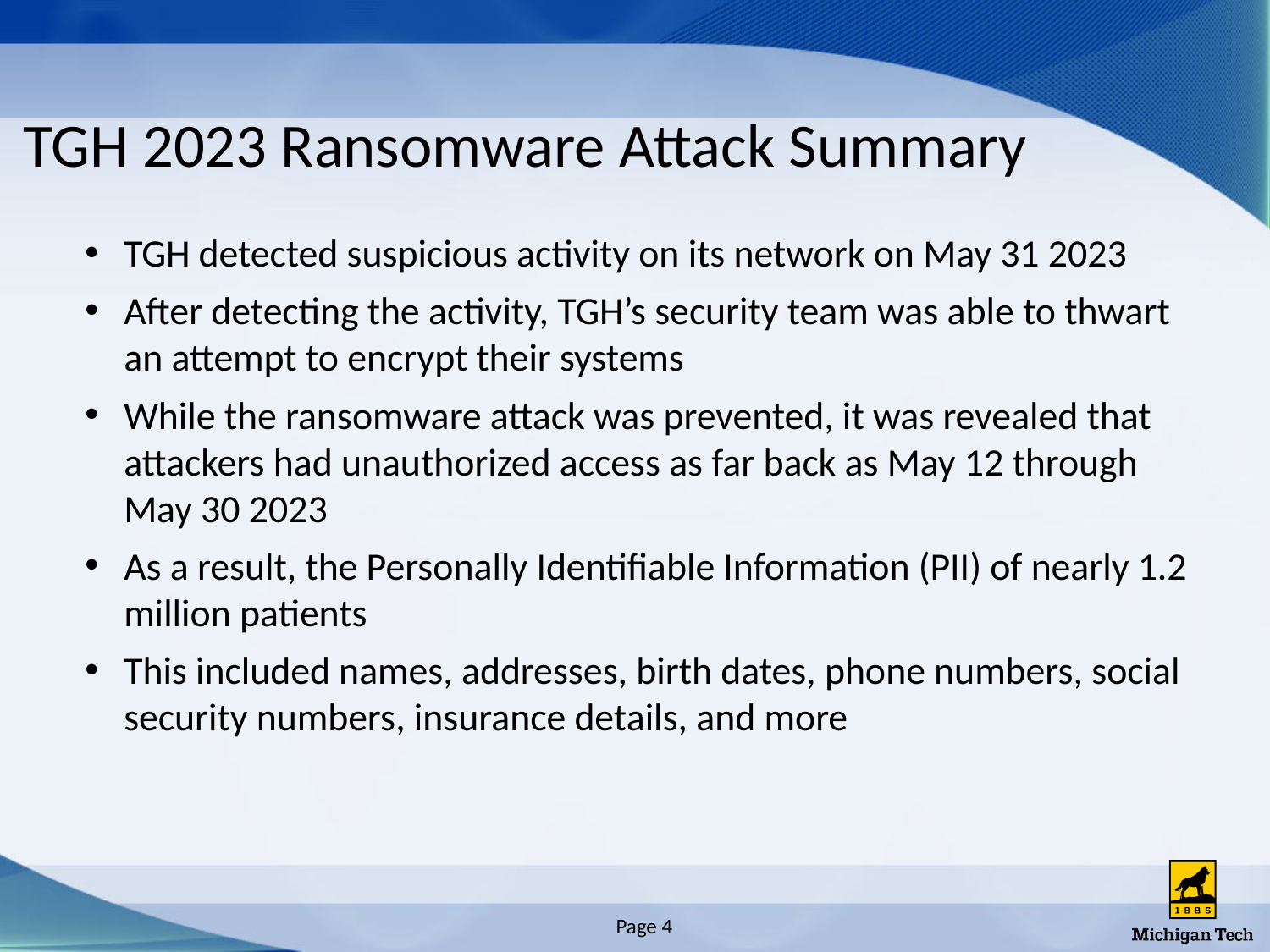

# TGH 2023 Ransomware Attack Summary
TGH detected suspicious activity on its network on May 31 2023
After detecting the activity, TGH’s security team was able to thwart an attempt to encrypt their systems
While the ransomware attack was prevented, it was revealed that attackers had unauthorized access as far back as May 12 through May 30 2023
As a result, the Personally Identifiable Information (PII) of nearly 1.2 million patients
This included names, addresses, birth dates, phone numbers, social security numbers, insurance details, and more